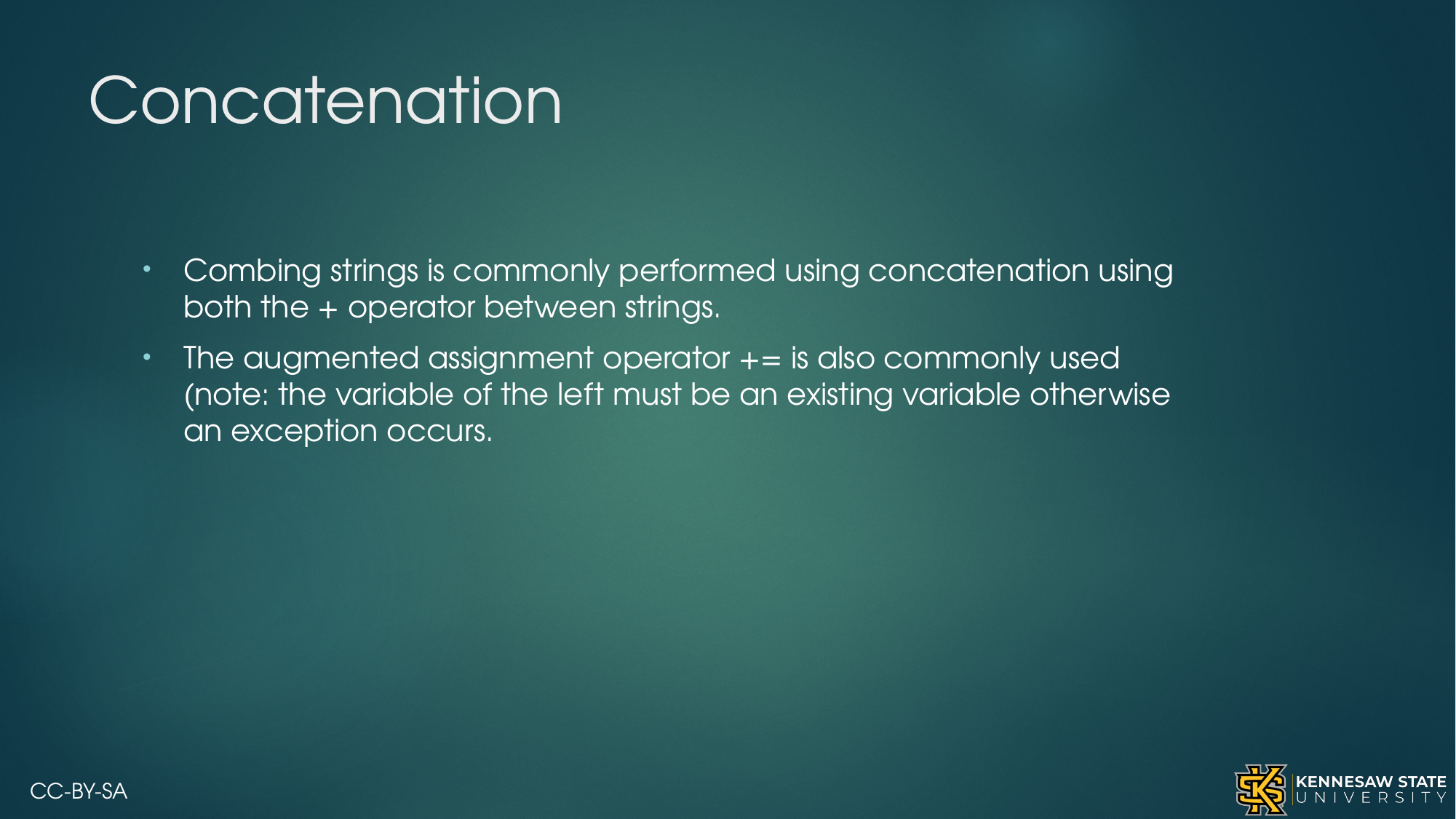

# Concatenation
Combing strings is commonly performed using concatenation using both the + operator between strings.
The augmented assignment operator += is also commonly used (note: the variable of the left must be an existing variable otherwise an exception occurs.